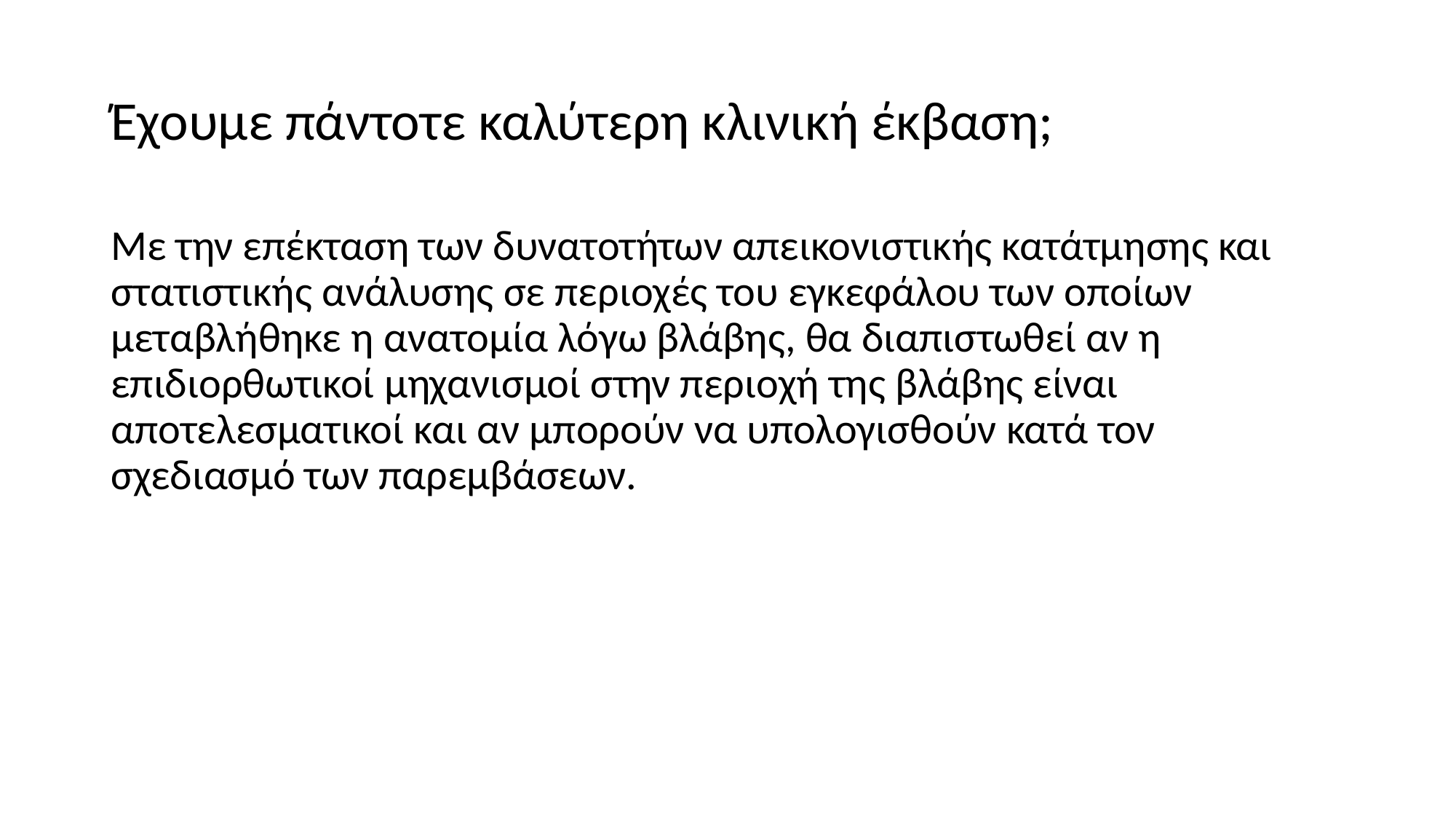

# Έχουμε πάντοτε καλύτερη κλινική έκβαση;
Με την επέκταση των δυνατοτήτων απεικονιστικής κατάτμησης και στατιστικής ανάλυσης σε περιοχές του εγκεφάλου των οποίων μεταβλήθηκε η ανατομία λόγω βλάβης, θα διαπιστωθεί αν η επιδιορθωτικοί μηχανισμοί στην περιοχή της βλάβης είναι αποτελεσματικοί και αν μπορούν να υπολογισθούν κατά τον σχεδιασμό των παρεμβάσεων.